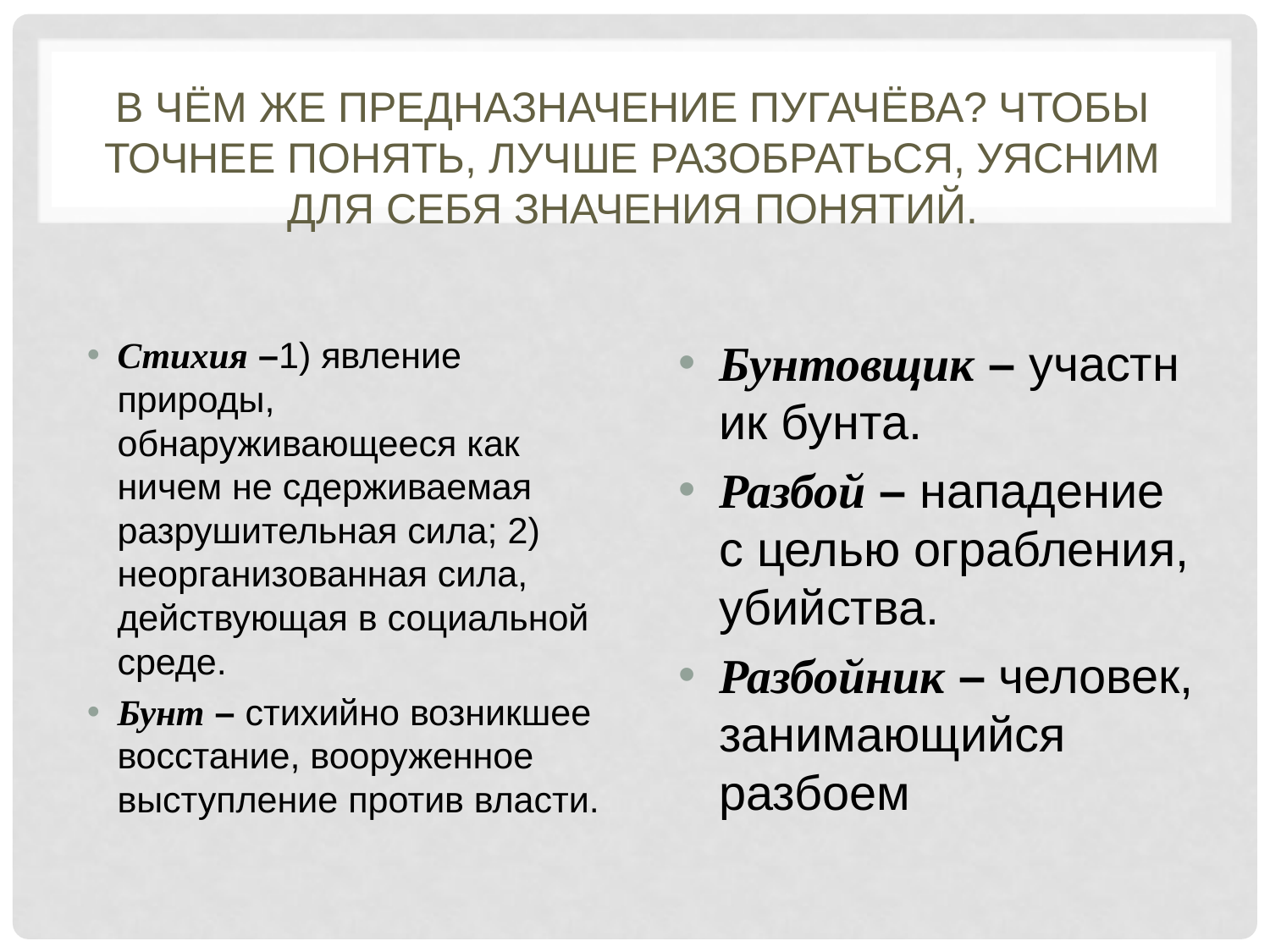

# В чём же предназначение Пугачёва? Чтобы точнее понять, лучше разобраться, уясним для себя значения понятий.
Стихия –1) явление природы, обнаруживающееся как ничем не сдерживаемая разрушительная сила; 2) неорганизованная сила, действующая в социальной среде.
Бунт – стихийно возникшее восстание, вооруженное выступление против власти.

Бунтовщик – участник бунта.
Разбой – нападение с целью ограбления, убийства.
Разбойник – человек, занимающийся разбоем